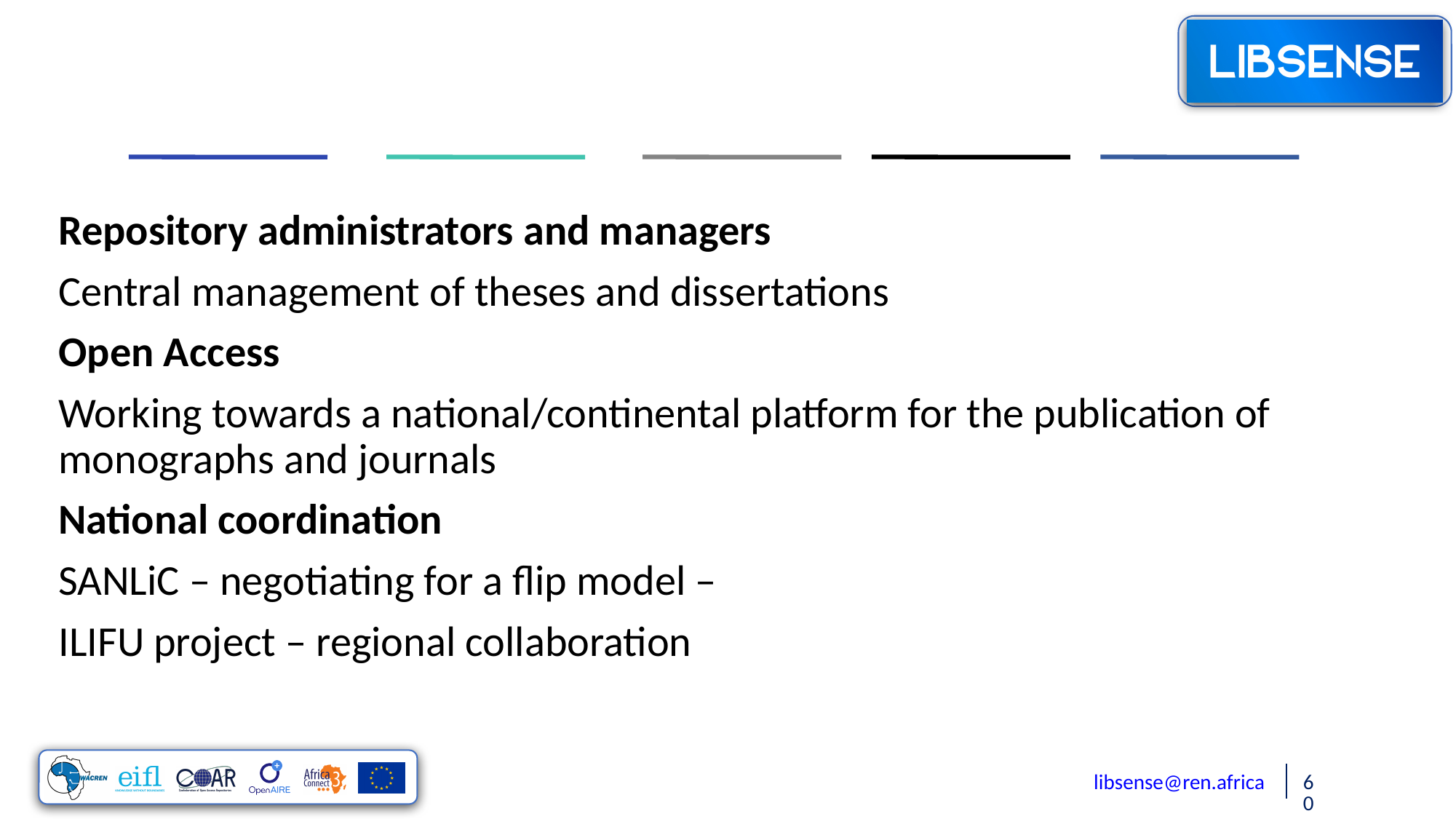

Repository administrators and managers
Central management of theses and dissertations
Open Access
Working towards a national/continental platform for the publication of monographs and journals
National coordination
SANLiC – negotiating for a flip model –
ILIFU project – regional collaboration
libsense@ren.africa
60